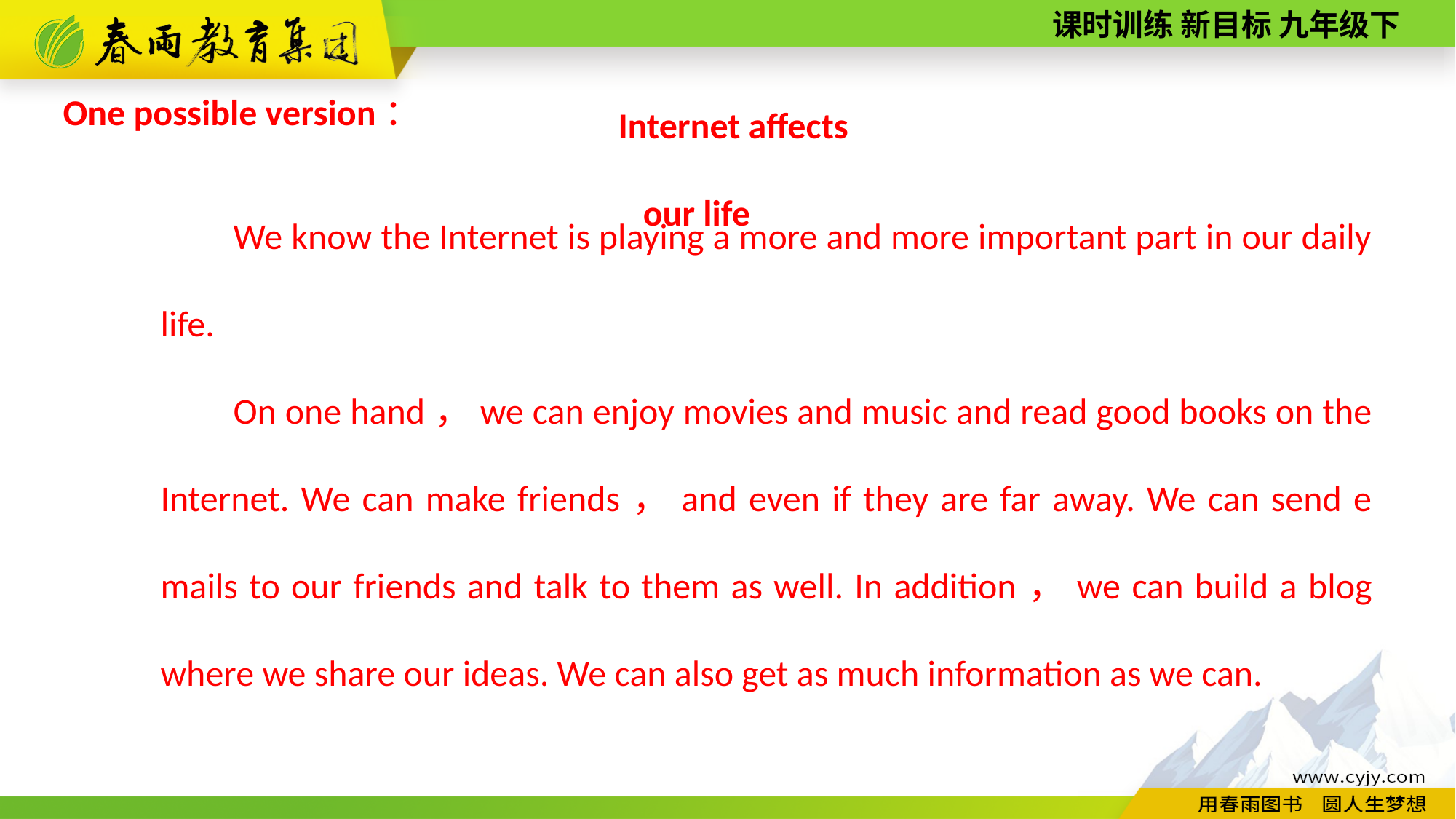

Internet affects our life
One possible version：
We know the Internet is playing a more and more important part in our daily life.
On one hand，we can enjoy movies and music and read good books on the Internet. We can make friends，and even if they are far away. We can send e­mails to our friends and talk to them as well. In addition，we can build a blog where we share our ideas. We can also get as much information as we can.